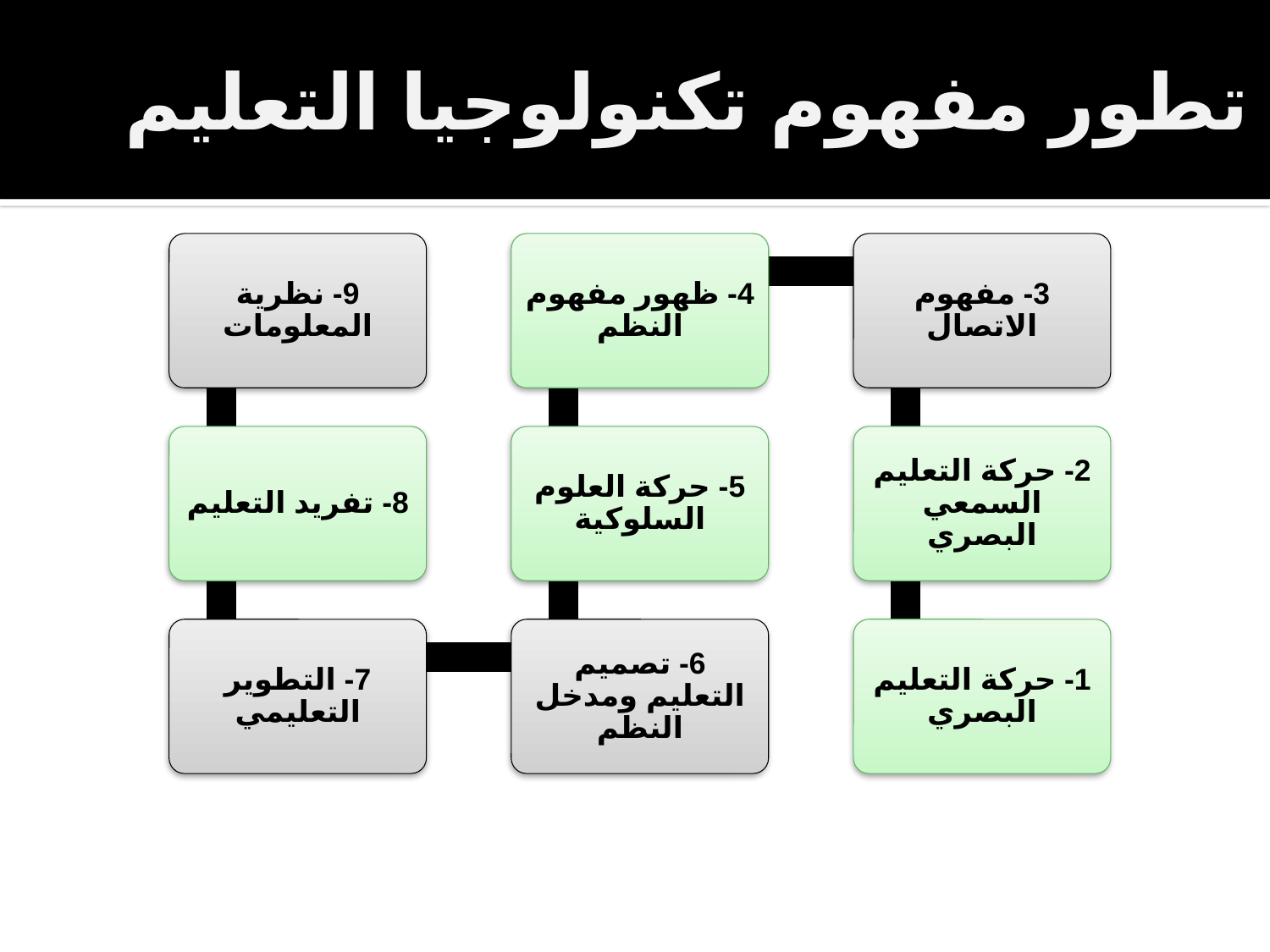

تطور مفهوم تكنولوجيا التعليم
9- نظرية المعلومات
8- تفريد التعليم
7- التطوير التعليمي
6- تصميم التعليم ومدخل النظم
5- حركة العلوم السلوكية
4- ظهور مفهوم النظم
3- مفهوم الاتصال
2- حركة التعليم السمعي البصري
1- حركة التعليم البصري